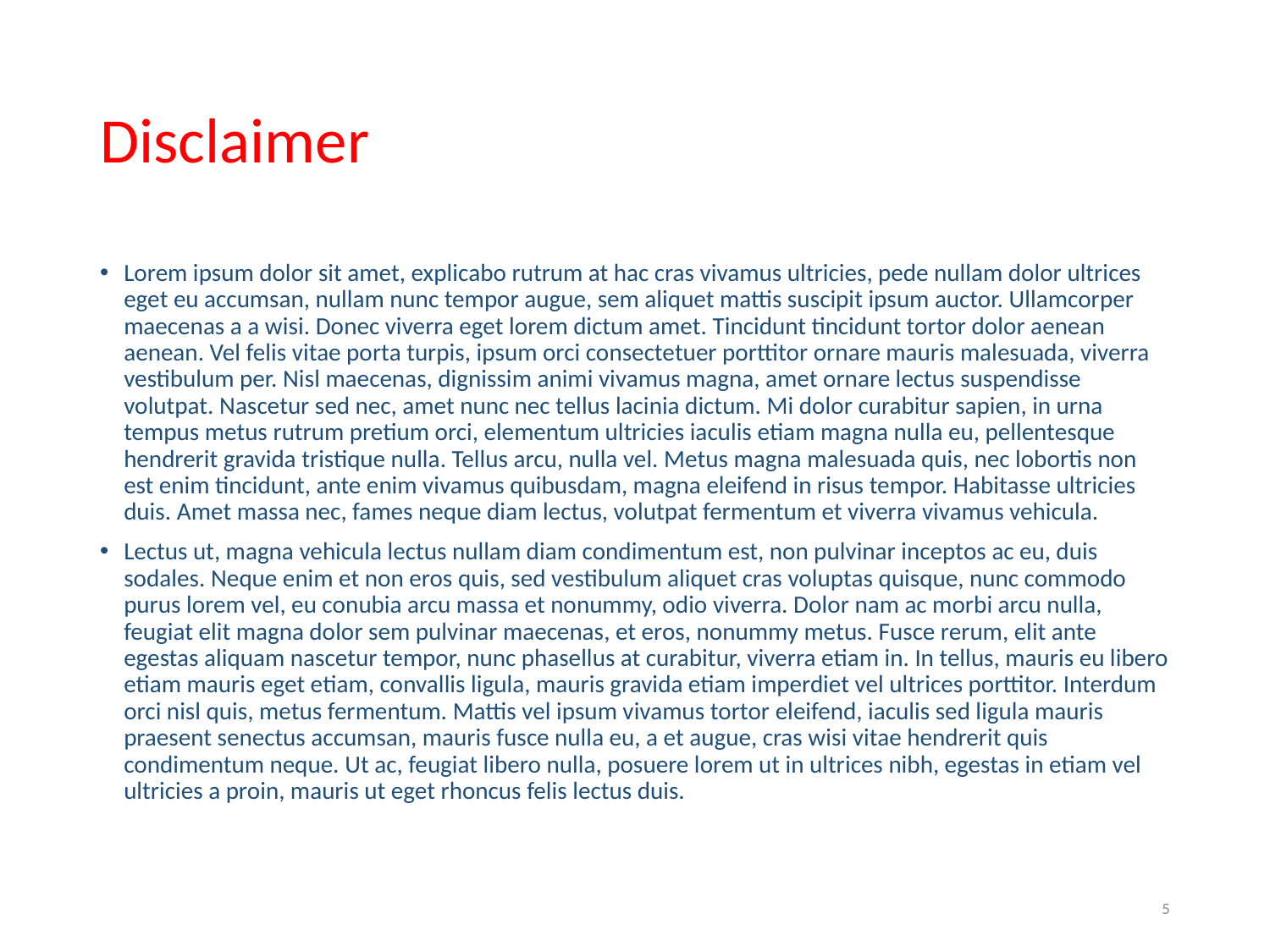

# Disclaimer
Lorem ipsum dolor sit amet, explicabo rutrum at hac cras vivamus ultricies, pede nullam dolor ultrices eget eu accumsan, nullam nunc tempor augue, sem aliquet mattis suscipit ipsum auctor. Ullamcorper maecenas a a wisi. Donec viverra eget lorem dictum amet. Tincidunt tincidunt tortor dolor aenean aenean. Vel felis vitae porta turpis, ipsum orci consectetuer porttitor ornare mauris malesuada, viverra vestibulum per. Nisl maecenas, dignissim animi vivamus magna, amet ornare lectus suspendisse volutpat. Nascetur sed nec, amet nunc nec tellus lacinia dictum. Mi dolor curabitur sapien, in urna tempus metus rutrum pretium orci, elementum ultricies iaculis etiam magna nulla eu, pellentesque hendrerit gravida tristique nulla. Tellus arcu, nulla vel. Metus magna malesuada quis, nec lobortis non est enim tincidunt, ante enim vivamus quibusdam, magna eleifend in risus tempor. Habitasse ultricies duis. Amet massa nec, fames neque diam lectus, volutpat fermentum et viverra vivamus vehicula.
Lectus ut, magna vehicula lectus nullam diam condimentum est, non pulvinar inceptos ac eu, duis sodales. Neque enim et non eros quis, sed vestibulum aliquet cras voluptas quisque, nunc commodo purus lorem vel, eu conubia arcu massa et nonummy, odio viverra. Dolor nam ac morbi arcu nulla, feugiat elit magna dolor sem pulvinar maecenas, et eros, nonummy metus. Fusce rerum, elit ante egestas aliquam nascetur tempor, nunc phasellus at curabitur, viverra etiam in. In tellus, mauris eu libero etiam mauris eget etiam, convallis ligula, mauris gravida etiam imperdiet vel ultrices porttitor. Interdum orci nisl quis, metus fermentum. Mattis vel ipsum vivamus tortor eleifend, iaculis sed ligula mauris praesent senectus accumsan, mauris fusce nulla eu, a et augue, cras wisi vitae hendrerit quis condimentum neque. Ut ac, feugiat libero nulla, posuere lorem ut in ultrices nibh, egestas in etiam vel ultricies a proin, mauris ut eget rhoncus felis lectus duis.
5